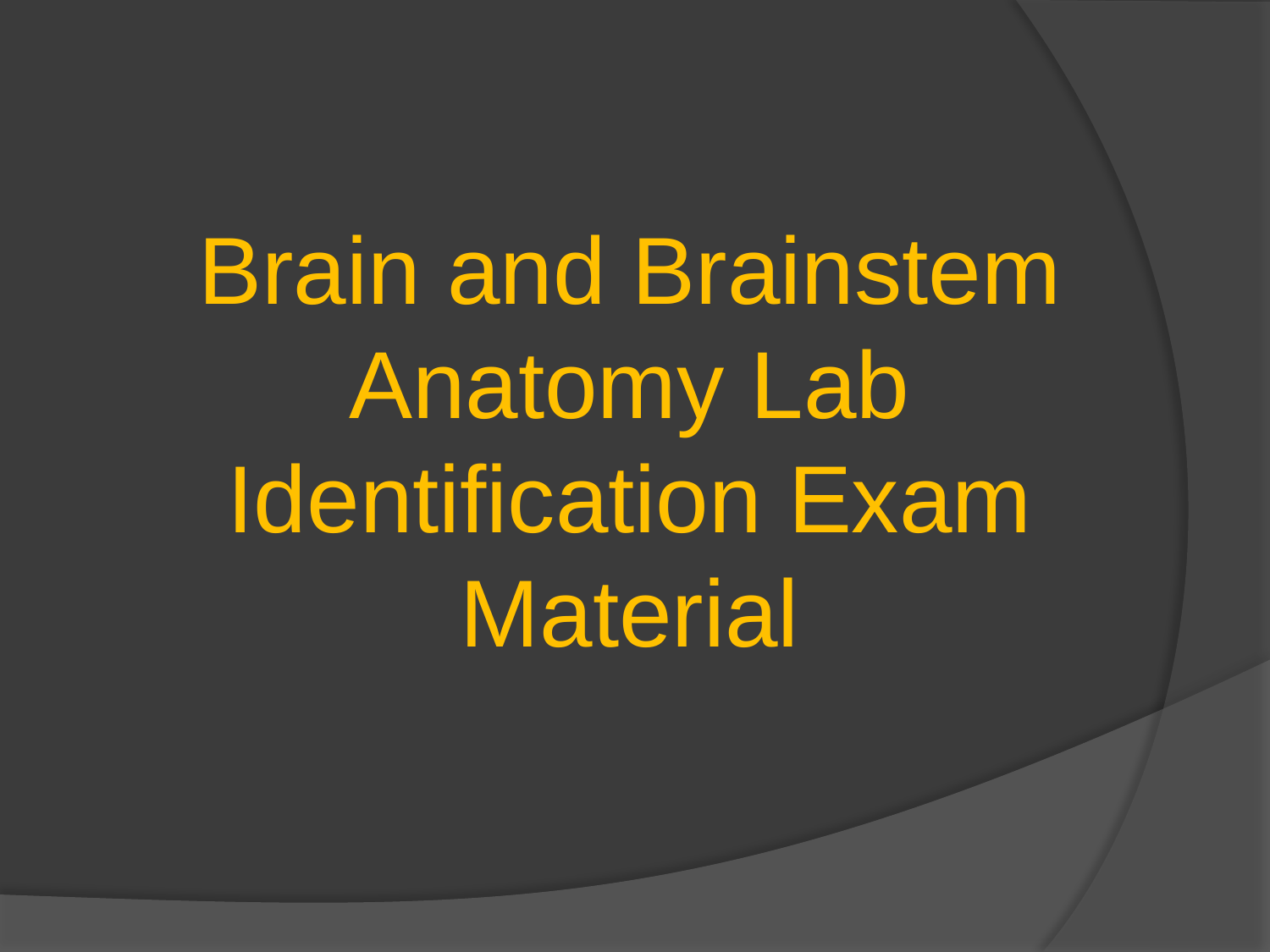

Brain and Brainstem Anatomy Lab Identification Exam Material